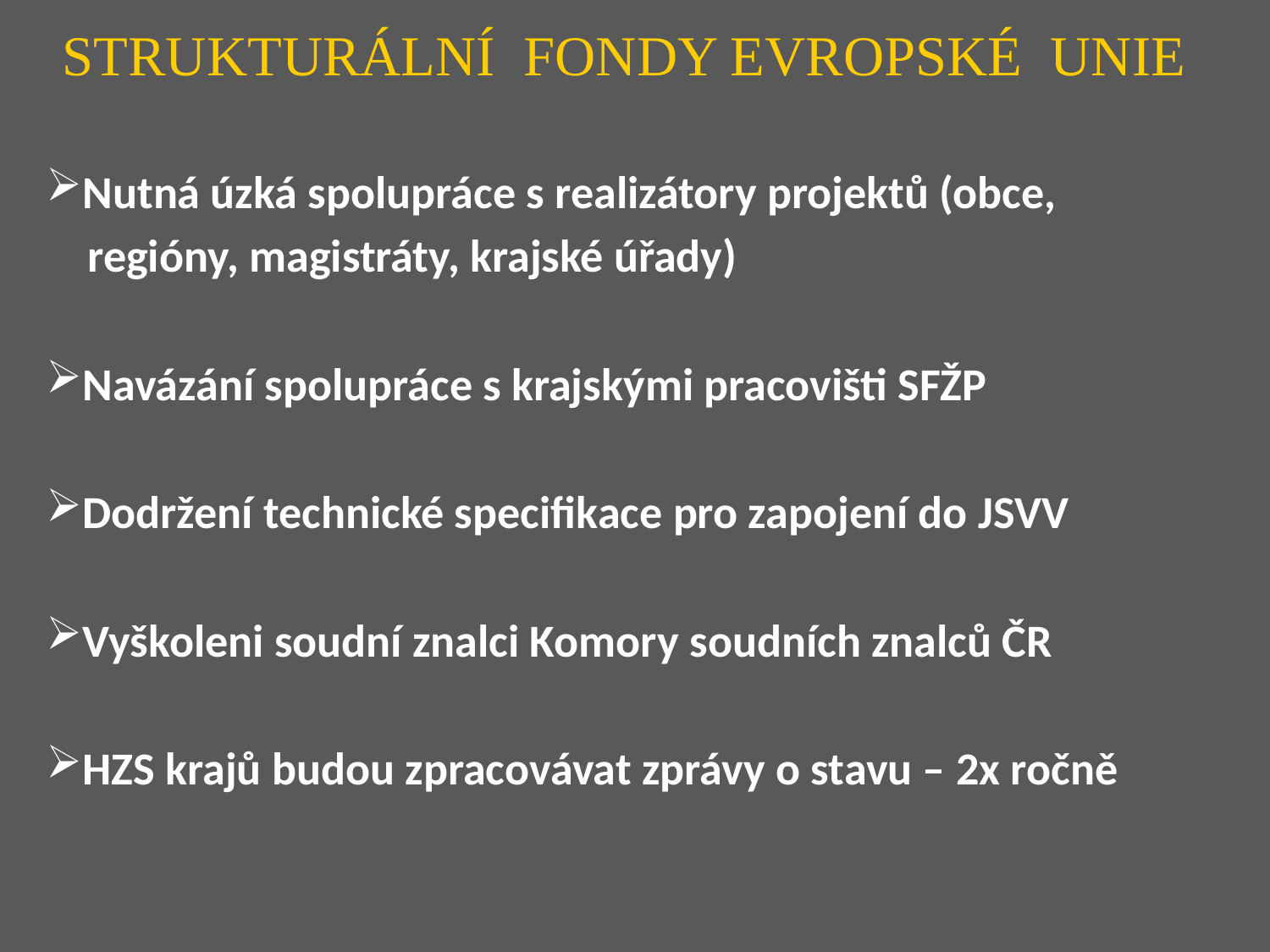

STRUKTURÁLNÍ  FONDY EVROPSKÉ  UNIE
Nutná úzká spolupráce s realizátory projektů (obce,
    regióny, magistráty, krajské úřady)

Navázání spolupráce s krajskými pracovišti SFŽP

Dodržení technické specifikace pro zapojení do JSVV

Vyškoleni soudní znalci Komory soudních znalců ČR

HZS krajů budou zpracovávat zprávy o stavu – 2x ročně